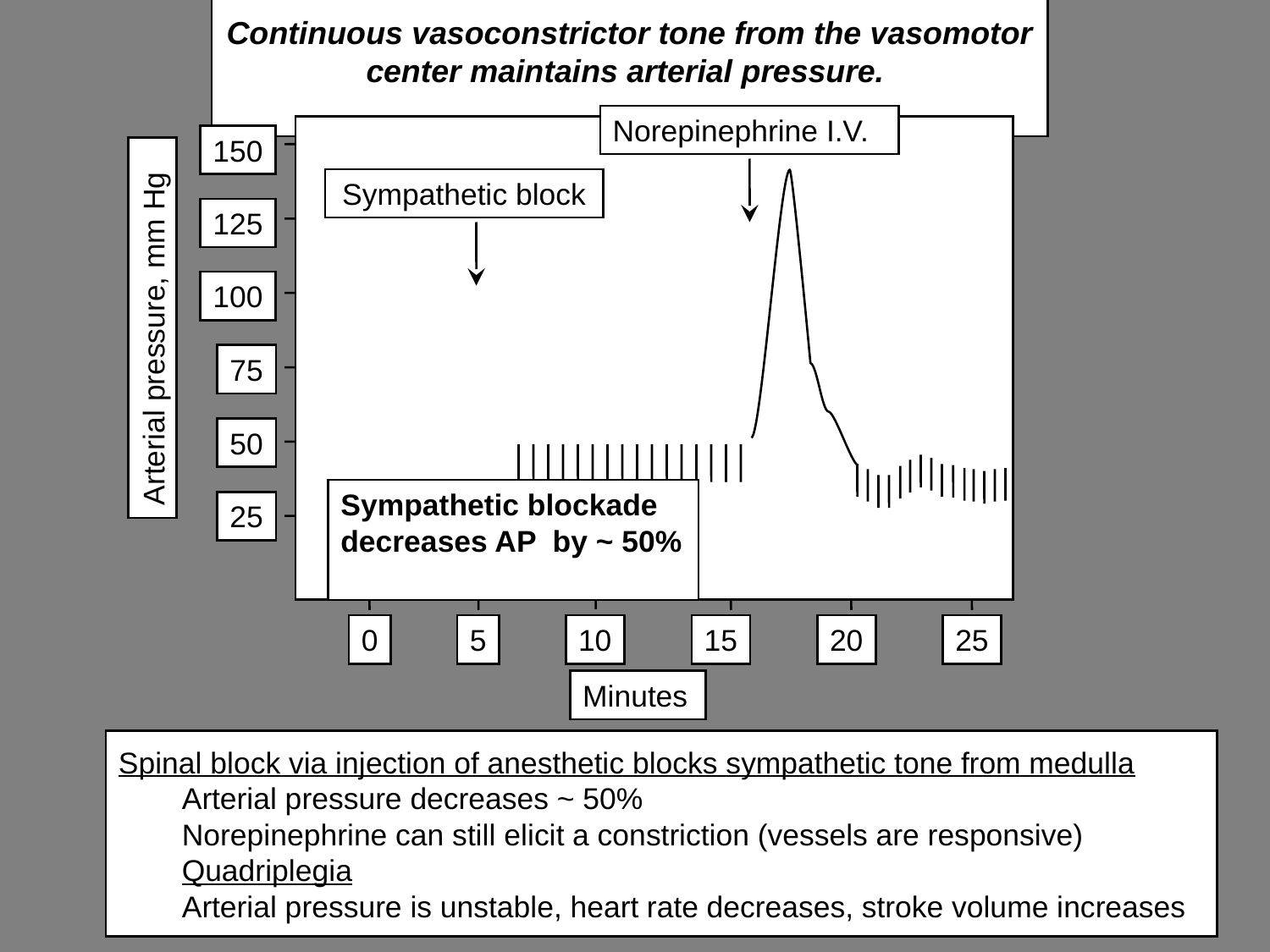

# Continuous vasoconstrictor tone from the vasomotor center maintains arterial pressure.
Norepinephrine I.V.

150

125

100

Arterial pressure, mm Hg
75

50

25

Sympathetic block

Sympathetic blockade decreases AP  by ~ 50%

0
5
10
15
20
25
Minutes
Spinal block via injection of anesthetic blocks sympathetic tone from medulla
Arterial pressure decreases ~ 50%
Norepinephrine can still elicit a constriction (vessels are responsive)
Quadriplegia
Arterial pressure is unstable, heart rate decreases, stroke volume increases